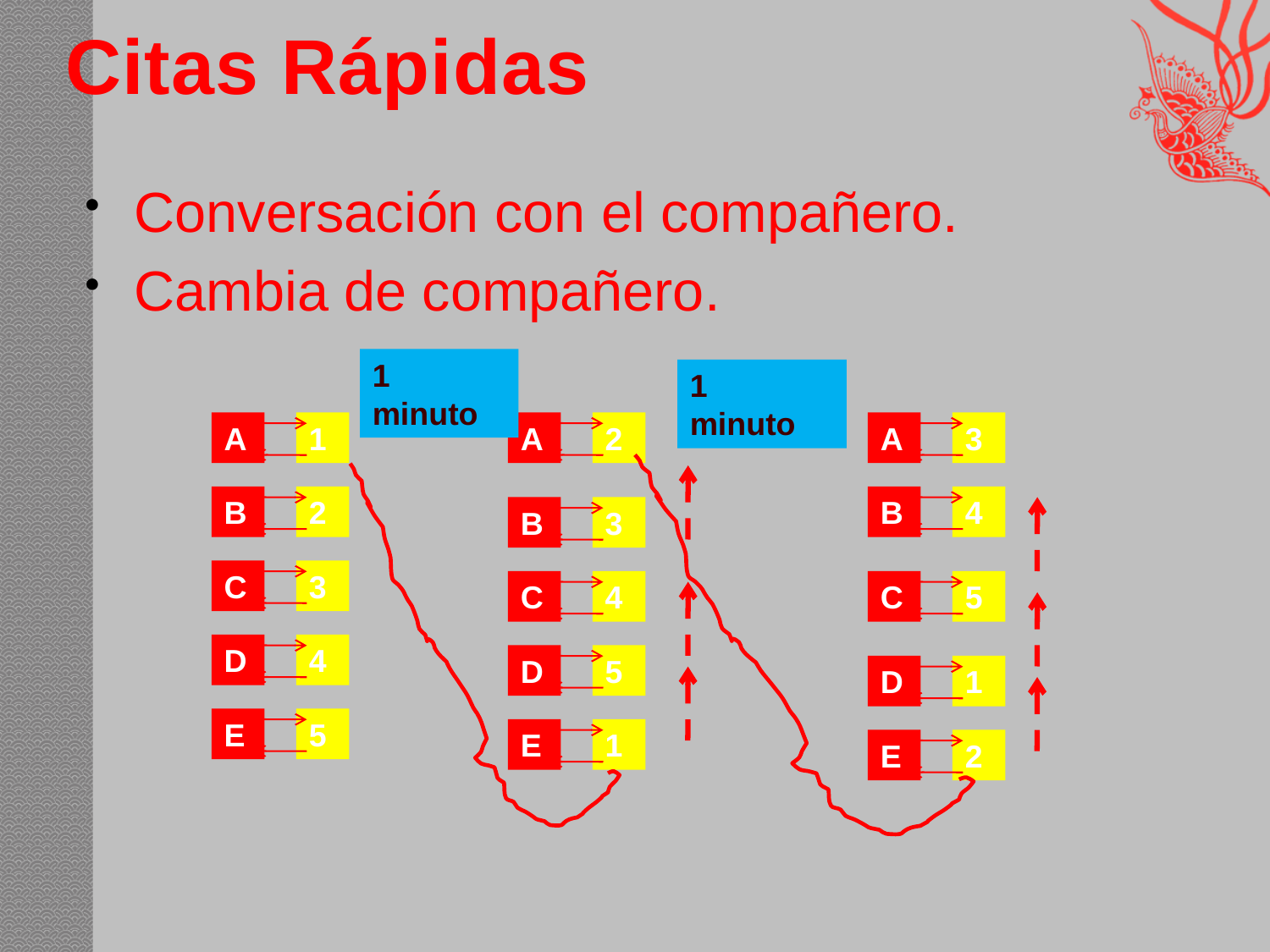

# Citas Rápidas
Conversación con el compañero.
Cambia de compañero.
1
minuto
1
minuto
A
1
A
2
A
3

B
2
B
4
B
3
C
3
C
4
C
5
D
4
D
5
D
1
E
5
E
1
E
2